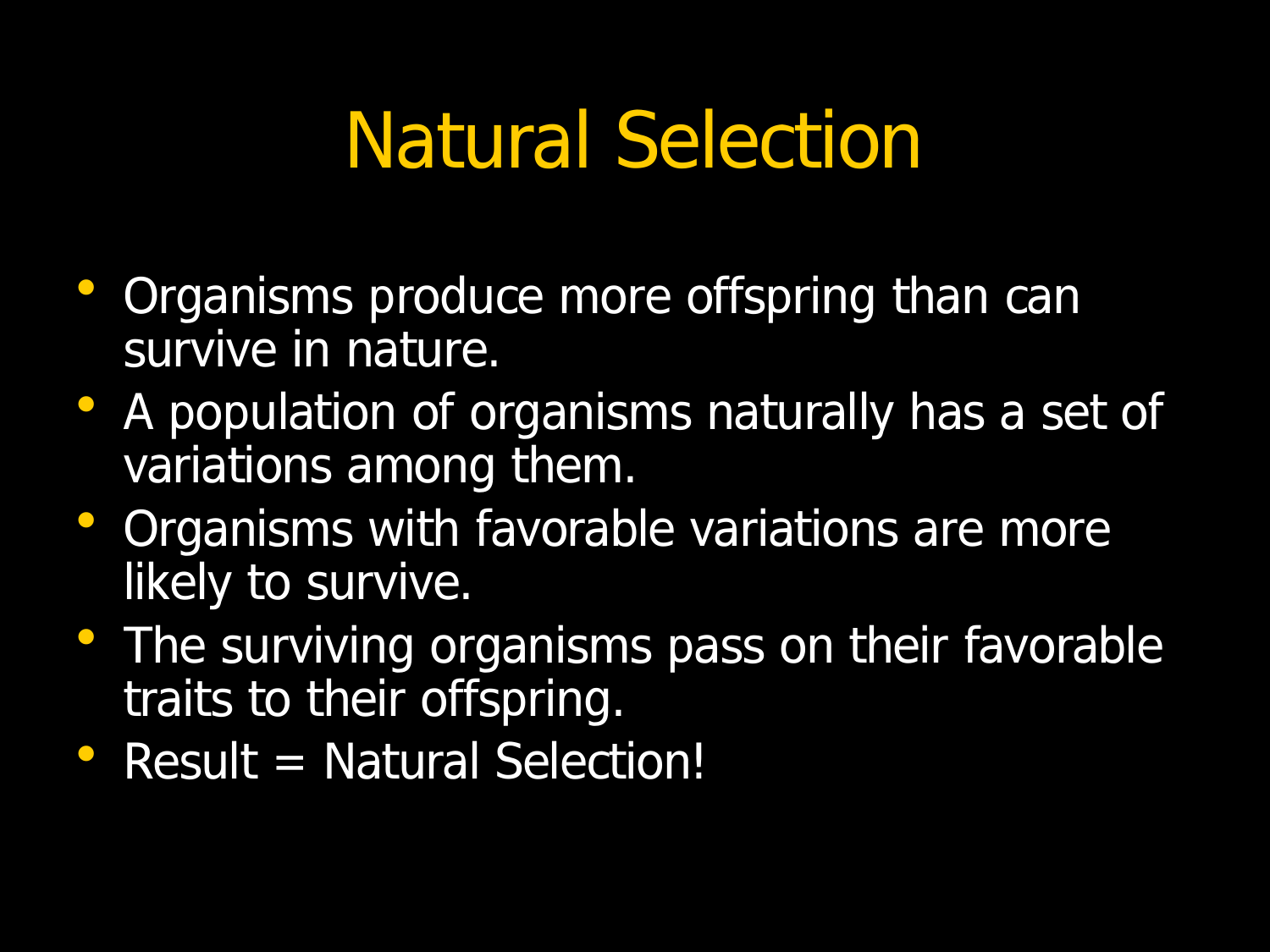

# Natural Selection
Organisms produce more offspring than can survive in nature.
A population of organisms naturally has a set of variations among them.
Organisms with favorable variations are more likely to survive.
The surviving organisms pass on their favorable traits to their offspring.
Result = Natural Selection!